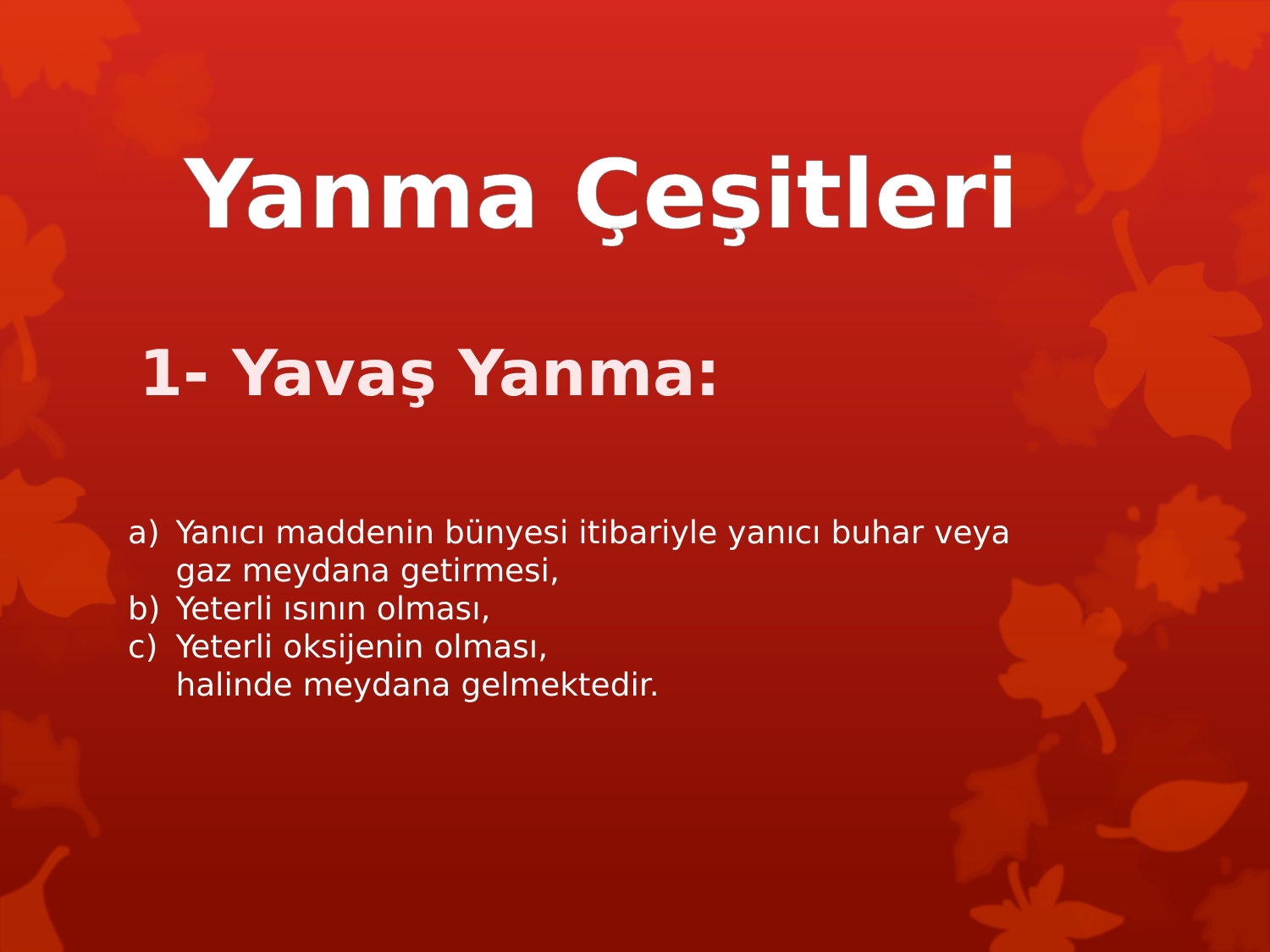

Yanma Çeşitleri
1- Yavaş Yanma:
Yanıcı maddenin bünyesi itibariyle yanıcı buhar veya gaz meydana getirmesi,
Yeterli ısının olması,
Yeterli oksijenin olması,
halinde meydana gelmektedir.